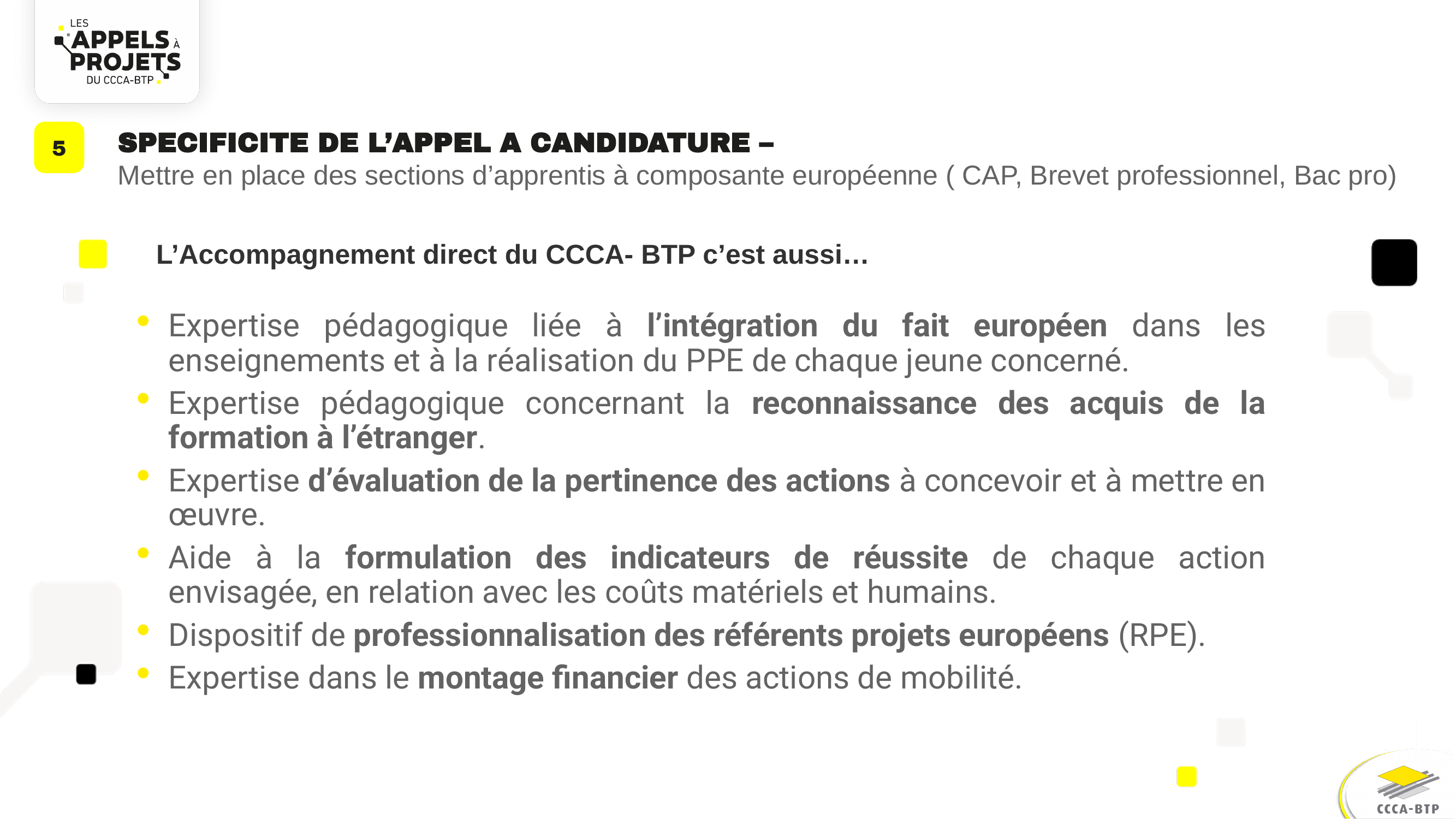

SPECIFICITE DE L’APPEL A CANDIDATURE –
Mettre en place des sections d’apprentis à composante européenne ( CAP, Brevet professionnel, Bac pro)
5
Expertise pédagogique liée à l’intégration du fait européen dans les enseignements et à la réalisation du PPE de chaque jeune concerné.
Expertise pédagogique concernant la reconnaissance des acquis de la formation à l’étranger.
Expertise d’évaluation de la pertinence des actions à concevoir et à mettre en œuvre.
Aide à la formulation des indicateurs de réussite de chaque action envisagée, en relation avec les coûts matériels et humains.
Dispositif de professionnalisation des référents projets européens (RPE).
Expertise dans le montage financier des actions de mobilité.
L’Accompagnement direct du CCCA- BTP c’est aussi…